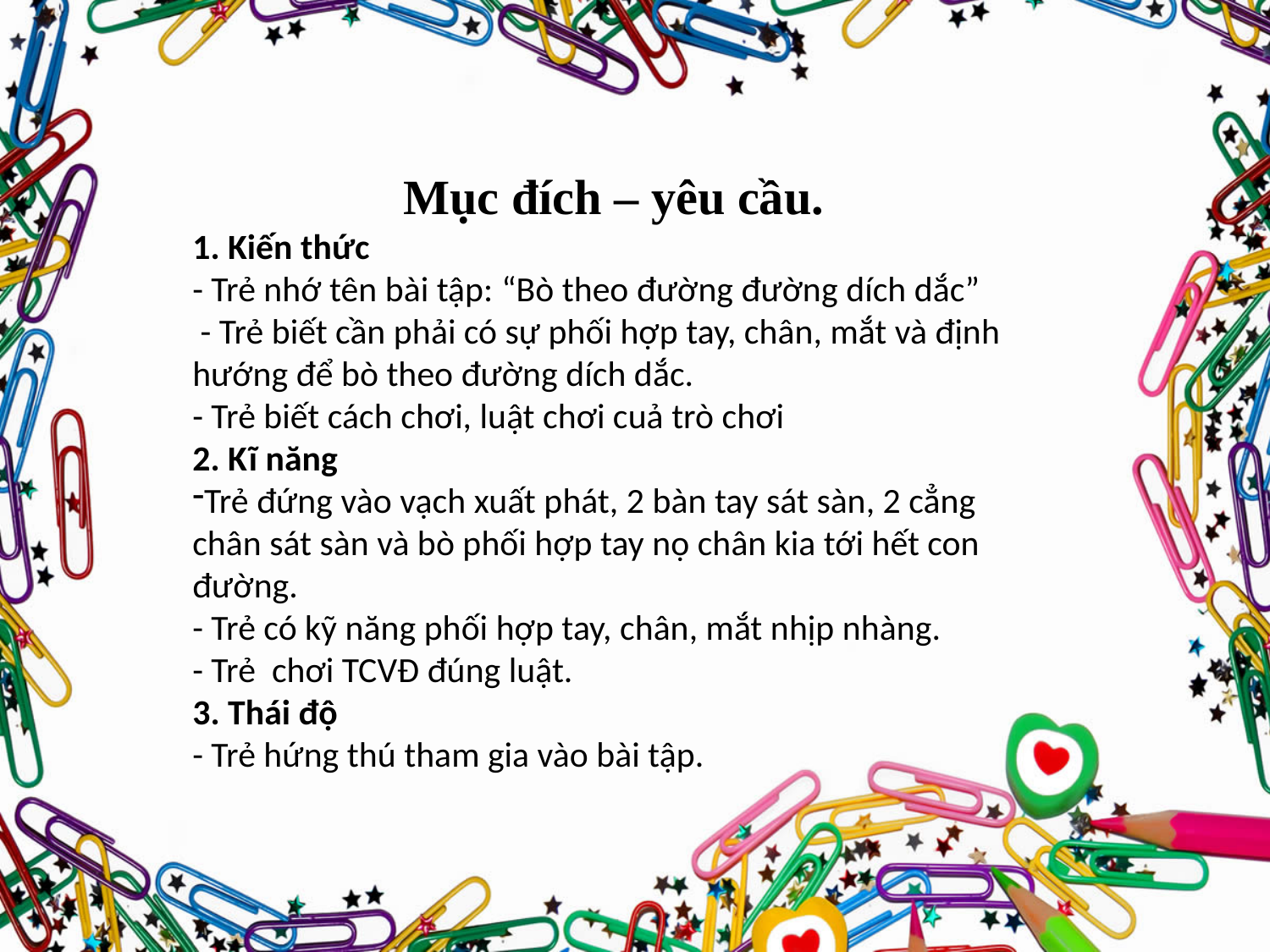

Mục đích – yêu cầu.
1. Kiến thức
- Trẻ nhớ tên bài tập: “Bò theo đường đường dích dắc”
 - Trẻ biết cần phải có sự phối hợp tay, chân, mắt và định hướng để bò theo đường dích dắc.
- Trẻ biết cách chơi, luật chơi cuả trò chơi
2. Kĩ năng
Trẻ đứng vào vạch xuất phát, 2 bàn tay sát sàn, 2 cẳng chân sát sàn và bò phối hợp tay nọ chân kia tới hết con đường.
- Trẻ có kỹ năng phối hợp tay, chân, mắt nhịp nhàng.
- Trẻ  chơi TCVĐ đúng luật.
3. Thái độ
- Trẻ hứng thú tham gia vào bài tập.